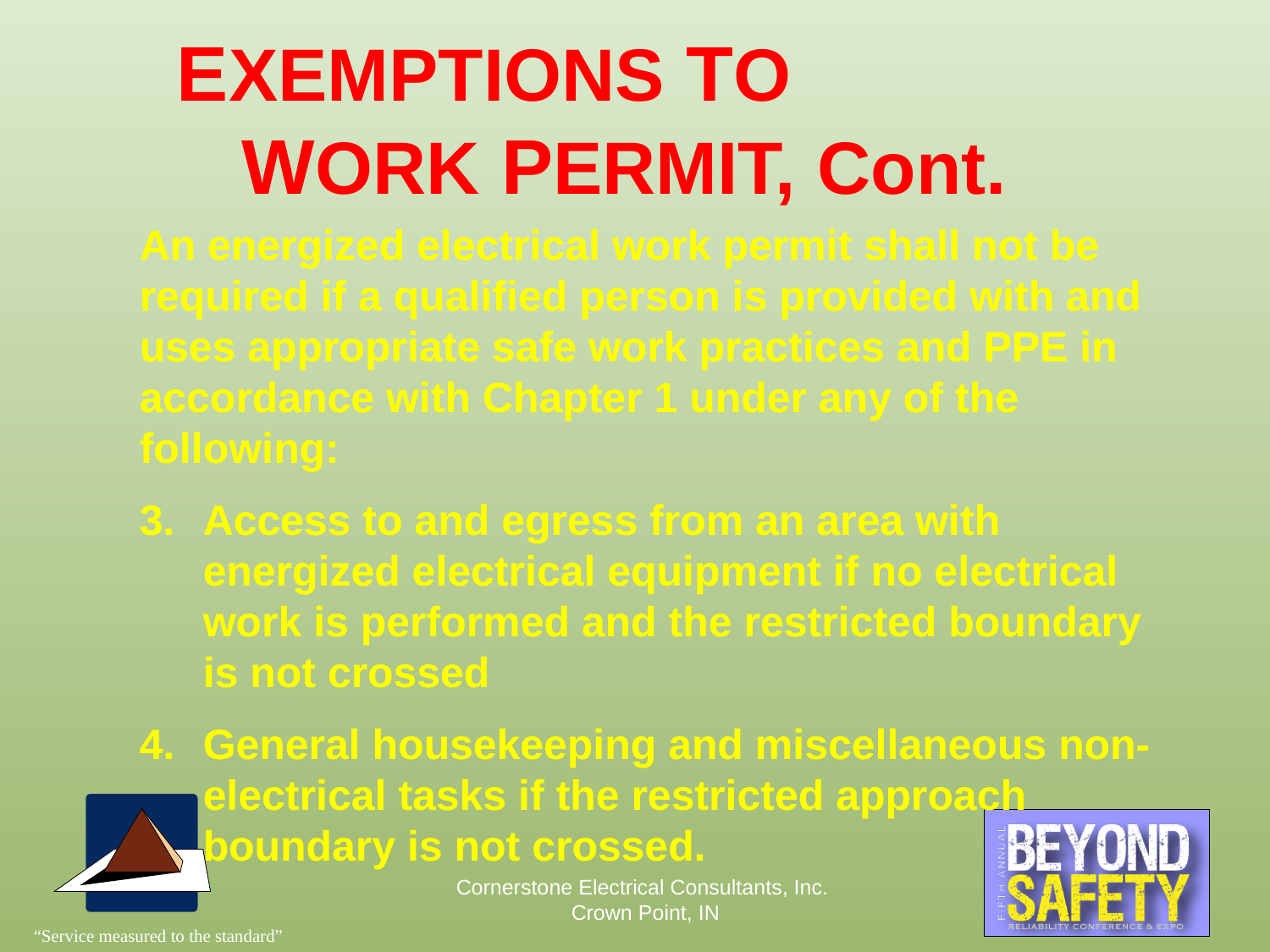

# EXEMPTIONS TO              WORK PERMIT, Cont.
An energized electrical work permit shall not be required if a qualified person is provided with and uses appropriate safe work practices and PPE in accordance with Chapter 1 under any of the following:
Access to and egress from an area with energized electrical equipment if no electrical work is performed and the restricted boundary is not crossed
General housekeeping and miscellaneous non-electrical tasks if the restricted approach boundary is not crossed.